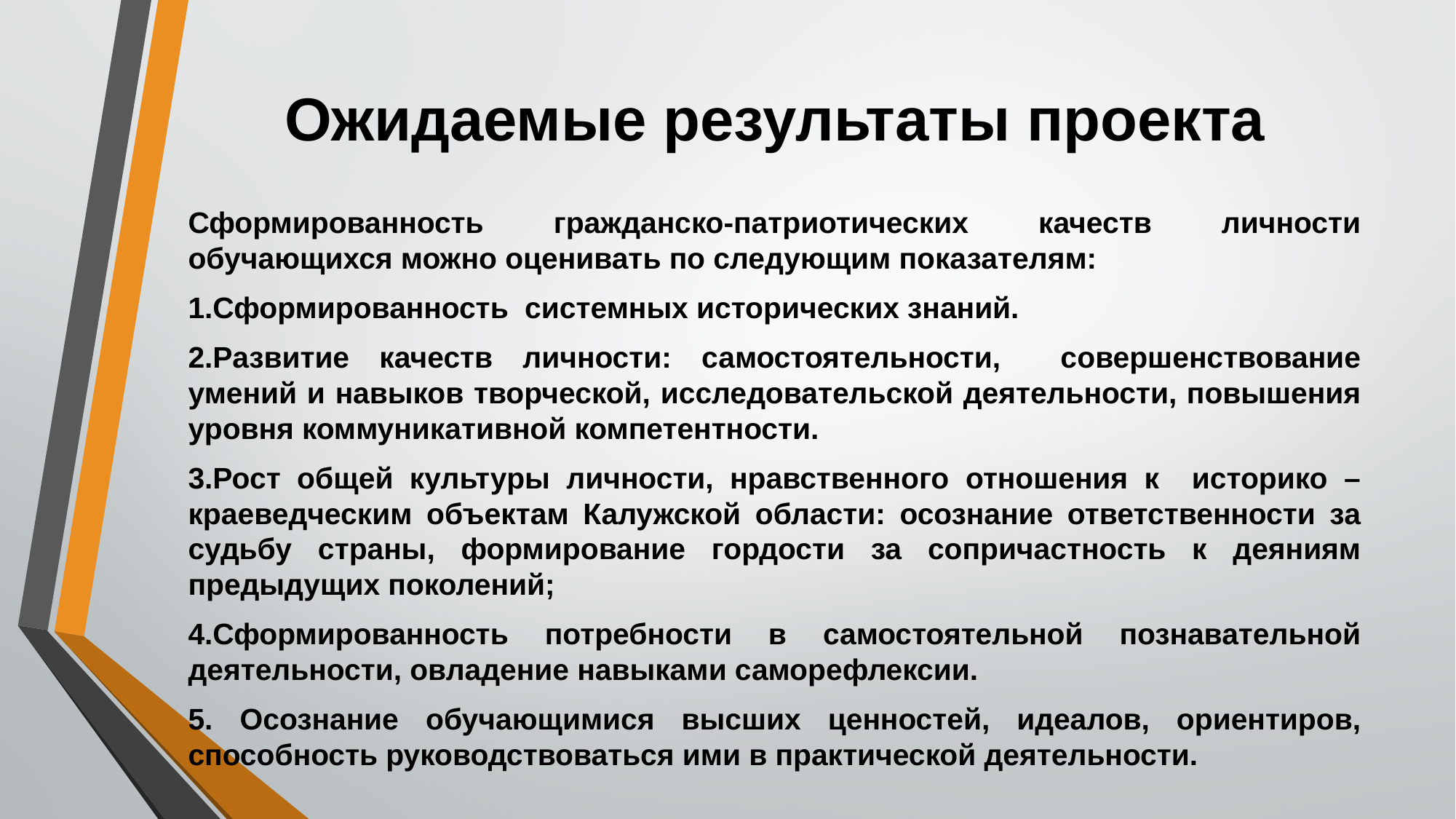

# Ожидаемые результаты проекта
Сформированность гражданско-патриотических качеств личности обучающихся можно оценивать по следующим показателям:
1.Сформированность  системных исторических знаний.
2.Развитие качеств личности: самостоятельности,  совершенствование умений и навыков творческой, исследовательской деятельности, повышения уровня коммуникативной компетентности.
3.Рост общей культуры личности, нравственного отношения к  историко – краеведческим объектам Калужской области: осознание ответственности за судьбу страны, формирование гордости за сопричастность к деяниям предыдущих поколений;
4.Сформированность потребности в самостоятельной познавательной деятельности, овладение навыками саморефлексии.
5. Осознание обучающимися высших ценностей, идеалов, ориентиров, способность руководствоваться ими в практической деятельности.